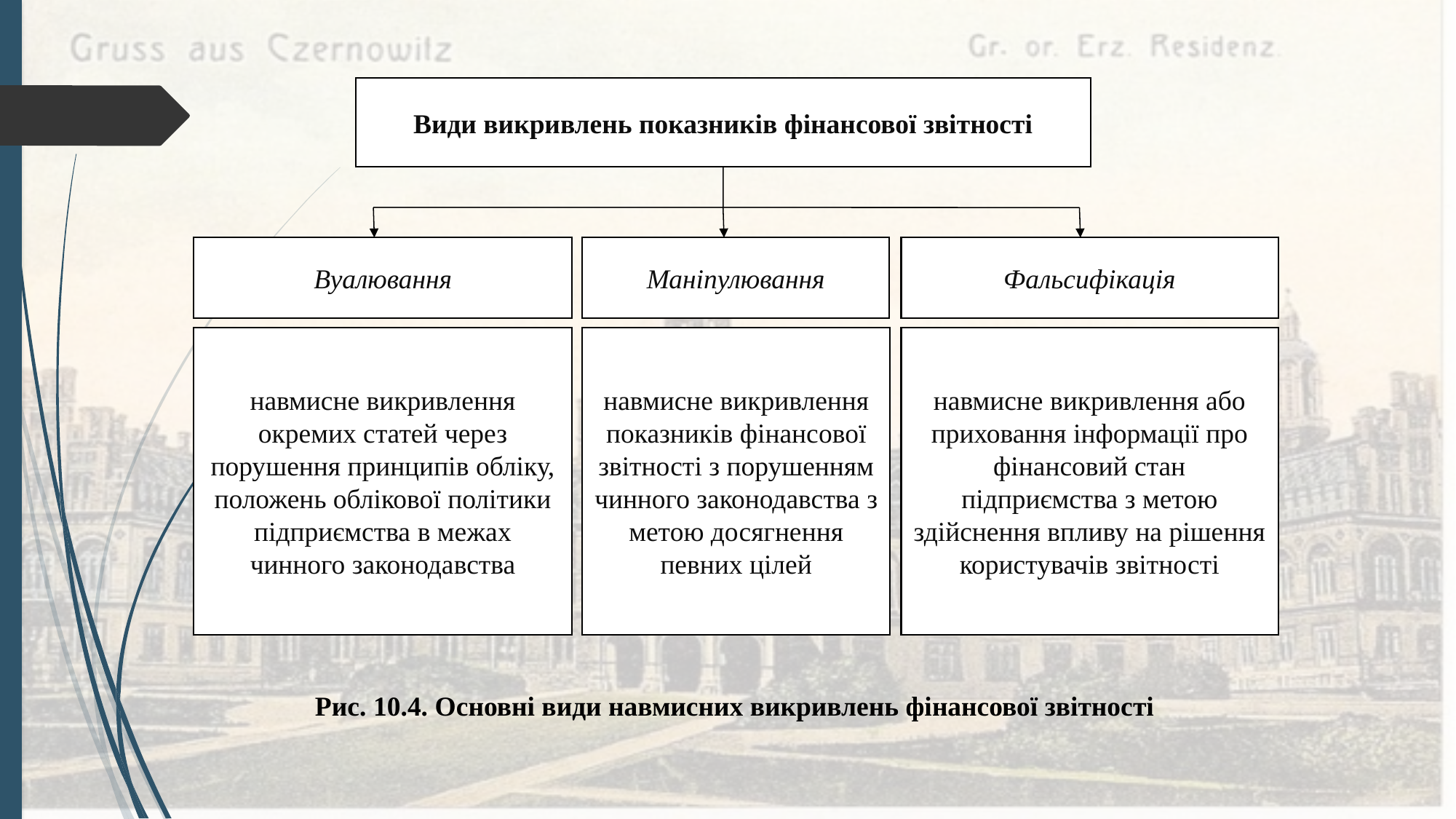

Види викривлень показників фінансової звітності

Вуалювання
Маніпулювання
Фальсифікація
навмисне викривлення окремих статей через порушення принципів обліку, положень облікової політики підприємства в межах чинного законодавства
навмисне викривлення показників фінансової звітності з порушенням чинного законодавства з метою досягнення певних цілей
навмисне викривлення або приховання інформації про фінансовий стан підприємства з метою здійснення впливу на рішення користувачів звітності
Рис. 10.4. Основні види навмисних викривлень фінансової звітності